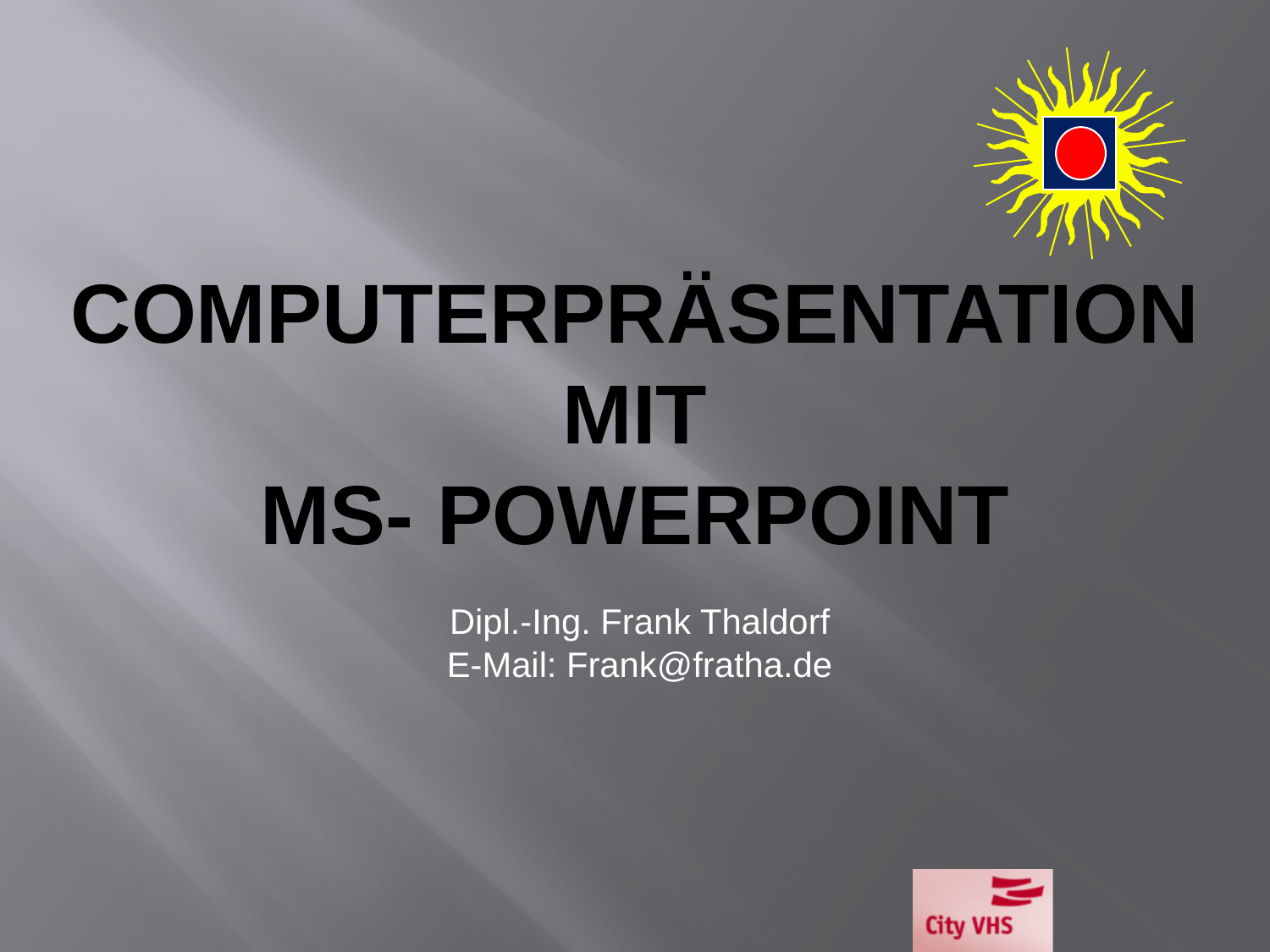

# ComPuterpräsentation mit MS- POWERPOINT
Dipl.-Ing. Frank Thaldorf
E-Mail: Frank@fratha.de